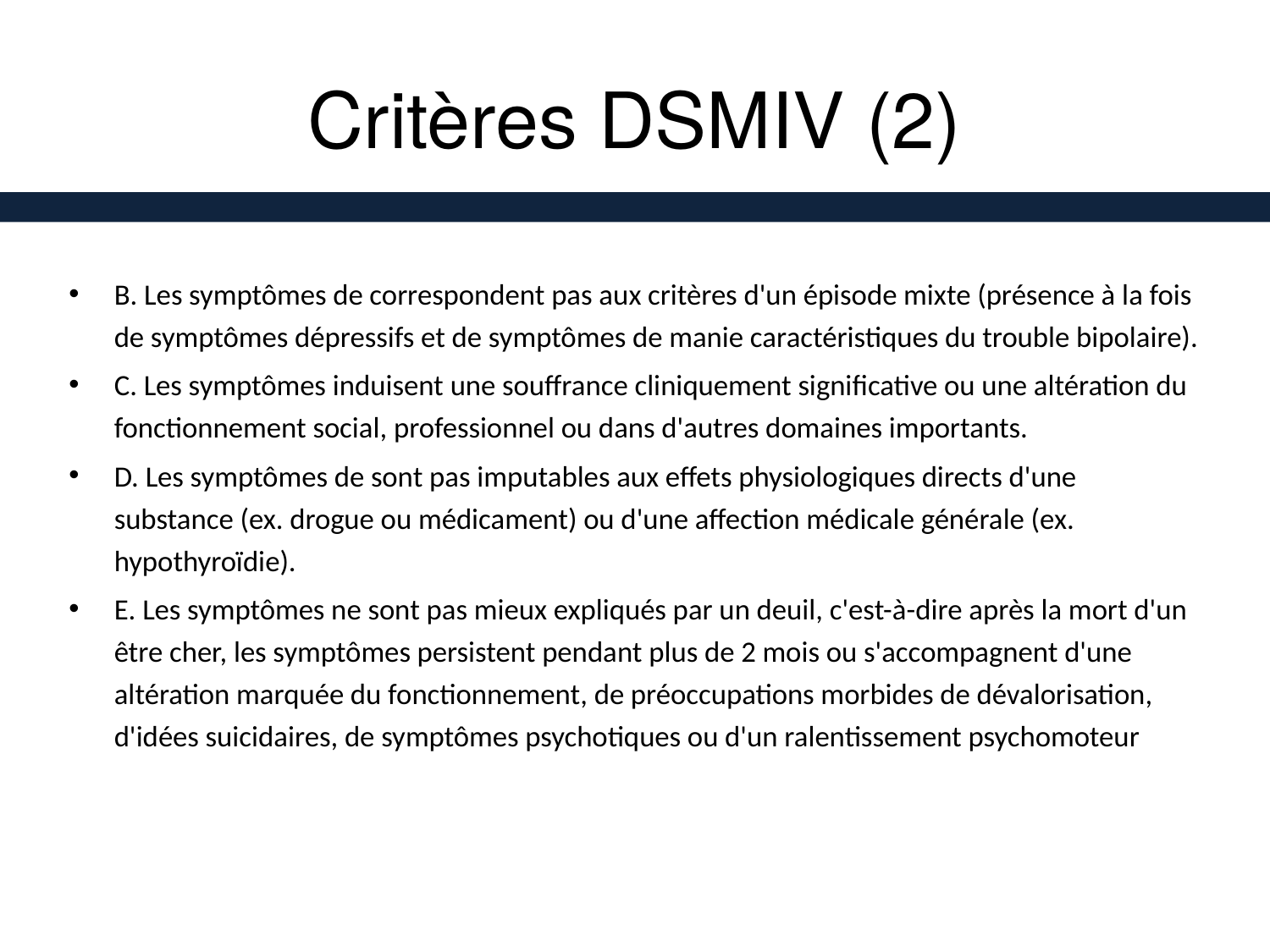

# Critères DSMIV (2)

B. Les symptômes de correspondent pas aux critères d'un épisode mixte (présence à la fois de symptômes dépressifs et de symptômes de manie caractéristiques du trouble bipolaire).
C. Les symptômes induisent une souffrance cliniquement significative ou une altération du fonctionnement social, professionnel ou dans d'autres domaines importants.
D. Les symptômes de sont pas imputables aux effets physiologiques directs d'une substance (ex. drogue ou médicament) ou d'une affection médicale générale (ex. hypothyroïdie).
E. Les symptômes ne sont pas mieux expliqués par un deuil, c'est-à-dire après la mort d'un être cher, les symptômes persistent pendant plus de 2 mois ou s'accompagnent d'une altération marquée du fonctionnement, de préoccupations morbides de dévalorisation, d'idées suicidaires, de symptômes psychotiques ou d'un ralentissement psychomoteur